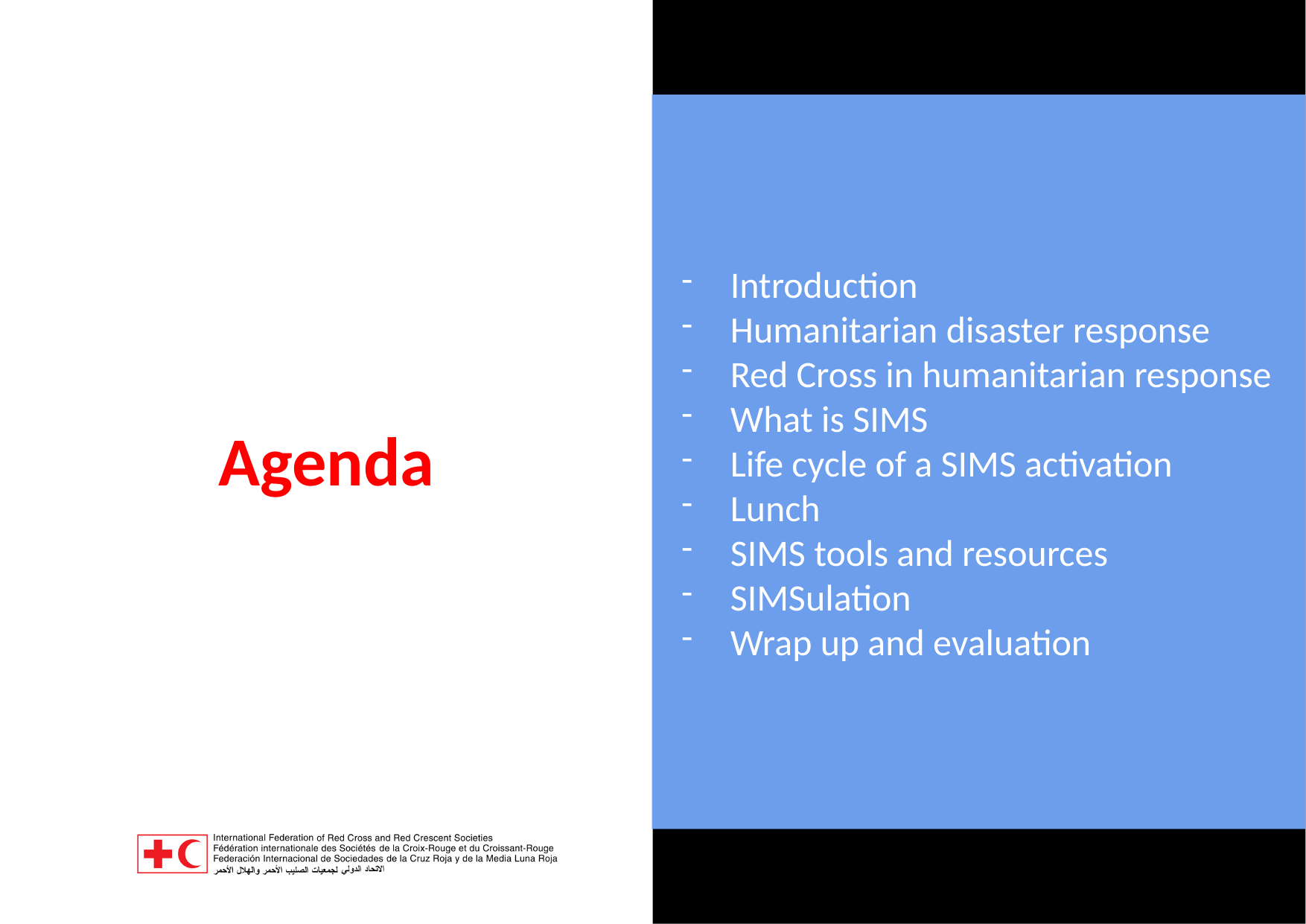

Introduction
Humanitarian disaster response
Red Cross in humanitarian response
What is SIMS
Life cycle of a SIMS activation
Lunch
SIMS tools and resources
SIMSulation
Wrap up and evaluation
# Agenda